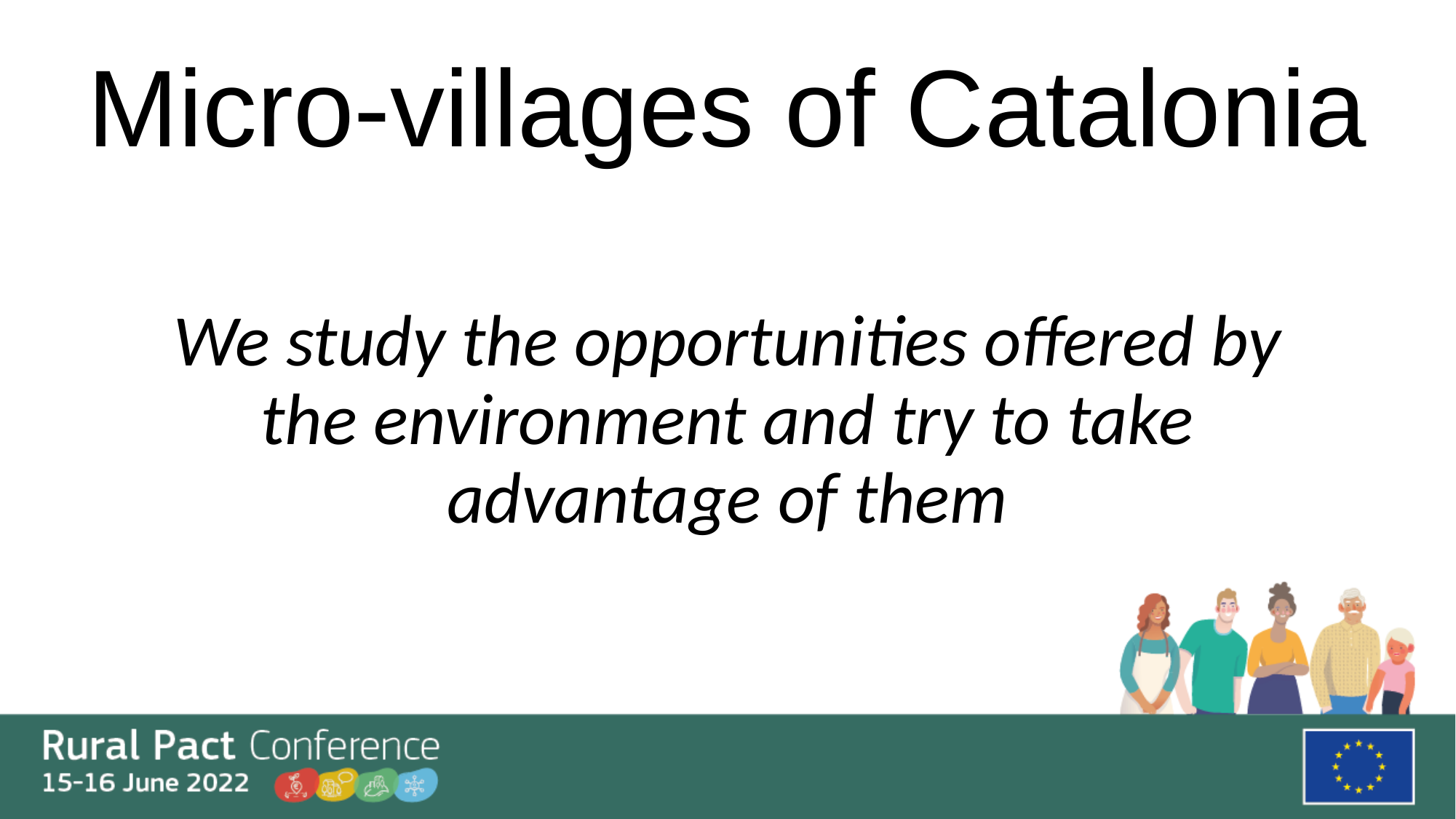

# Micro-villages of Catalonia
We study the opportunities offered by the environment and try to take advantage of them